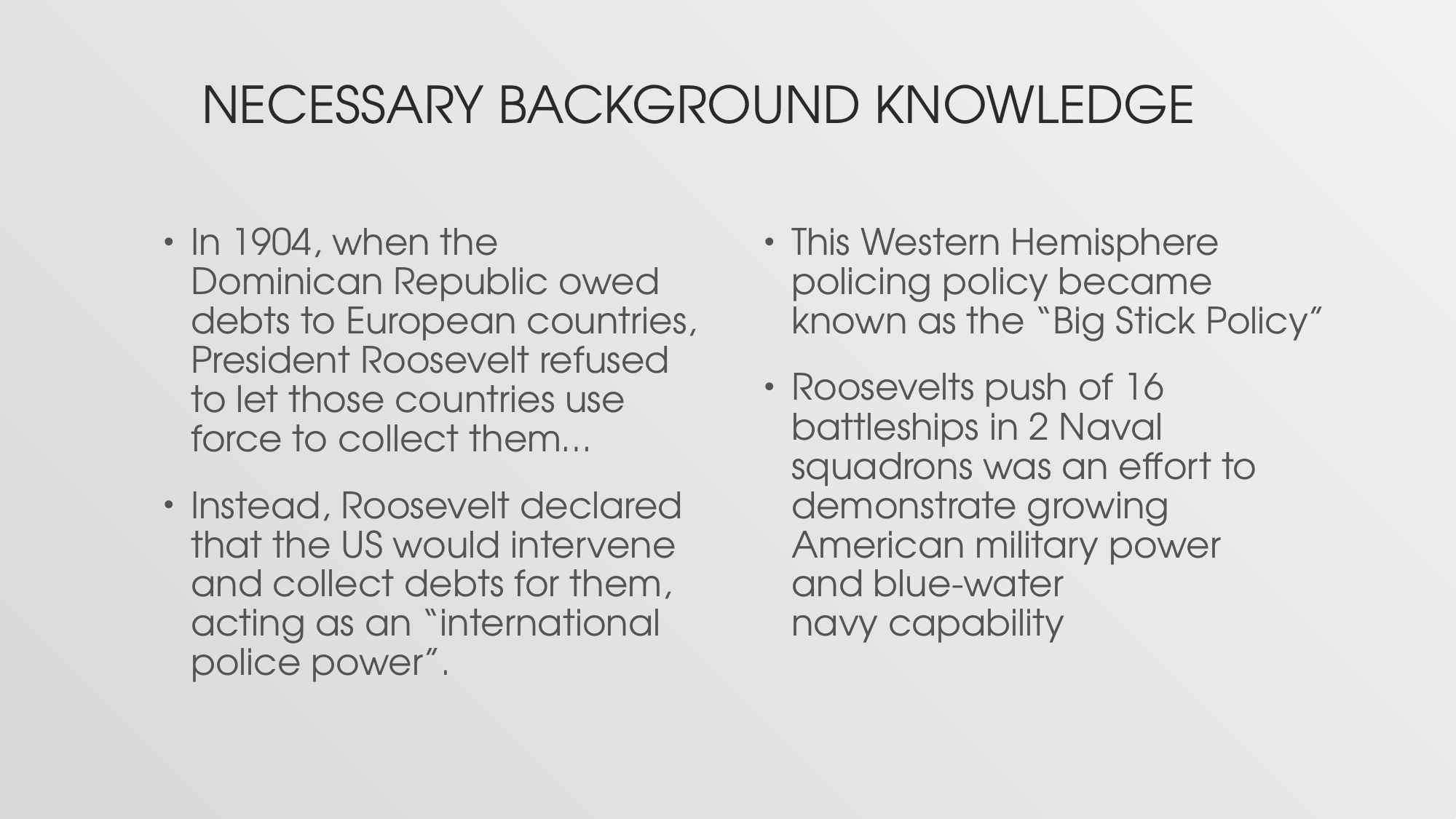

# Necessary Background knowledge
In 1904, when the Dominican Republic owed debts to European countries, President Roosevelt refused to let those countries use force to collect them…
Instead, Roosevelt declared that the US would intervene and collect debts for them, acting as an “international police power”.
This Western Hemisphere policing policy became known as the “Big Stick Policy”
Roosevelts push of 16 battleships in 2 Naval squadrons was an effort to demonstrate growing American military power and blue-water navy capability